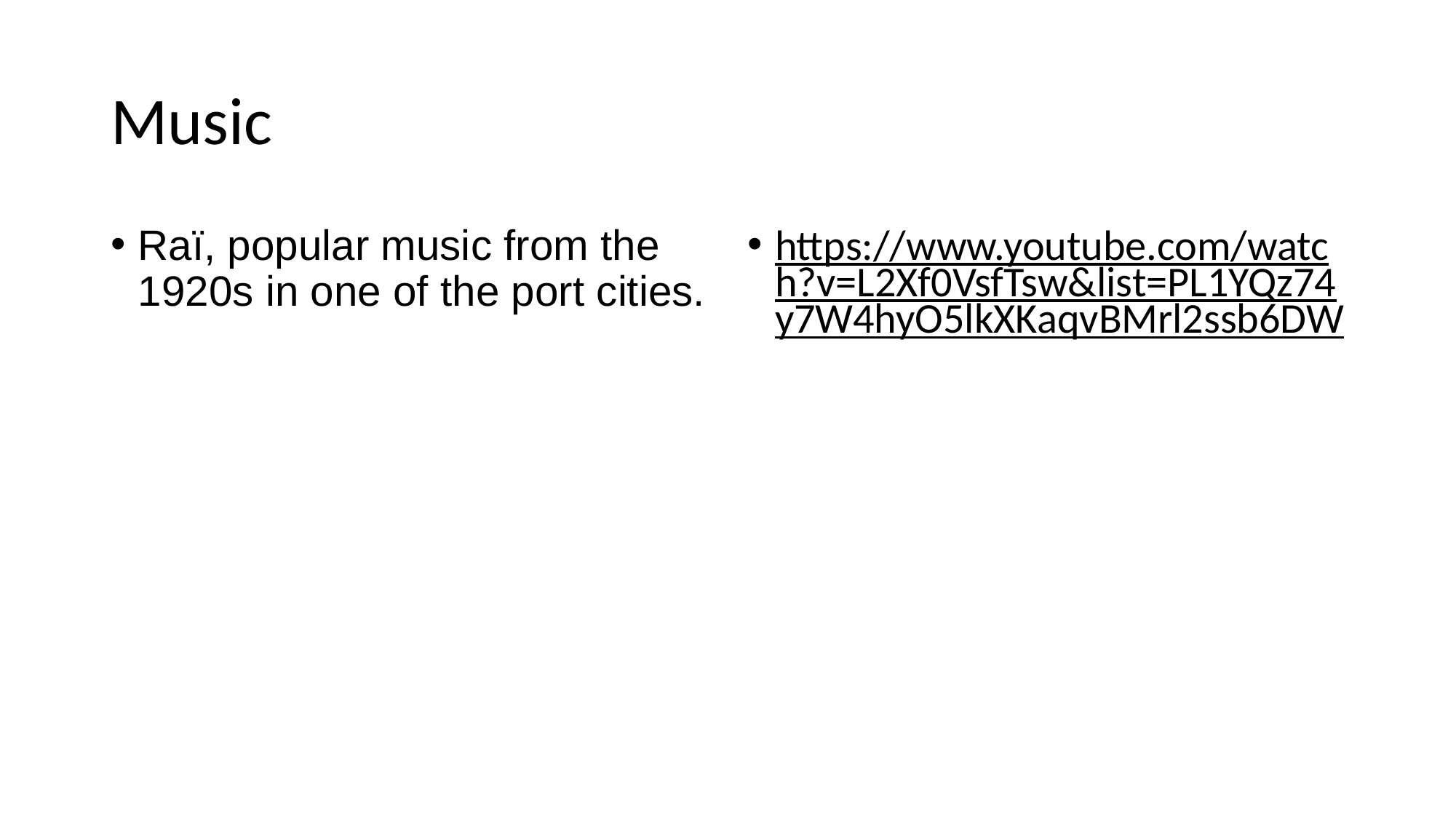

# Music
Raï, popular music from the 1920s in one of the port cities.

https://www.youtube.com/watch?v=L2Xf0VsfTsw&list=PL1YQz74y7W4hyO5lkXKaqvBMrl2ssb6DW